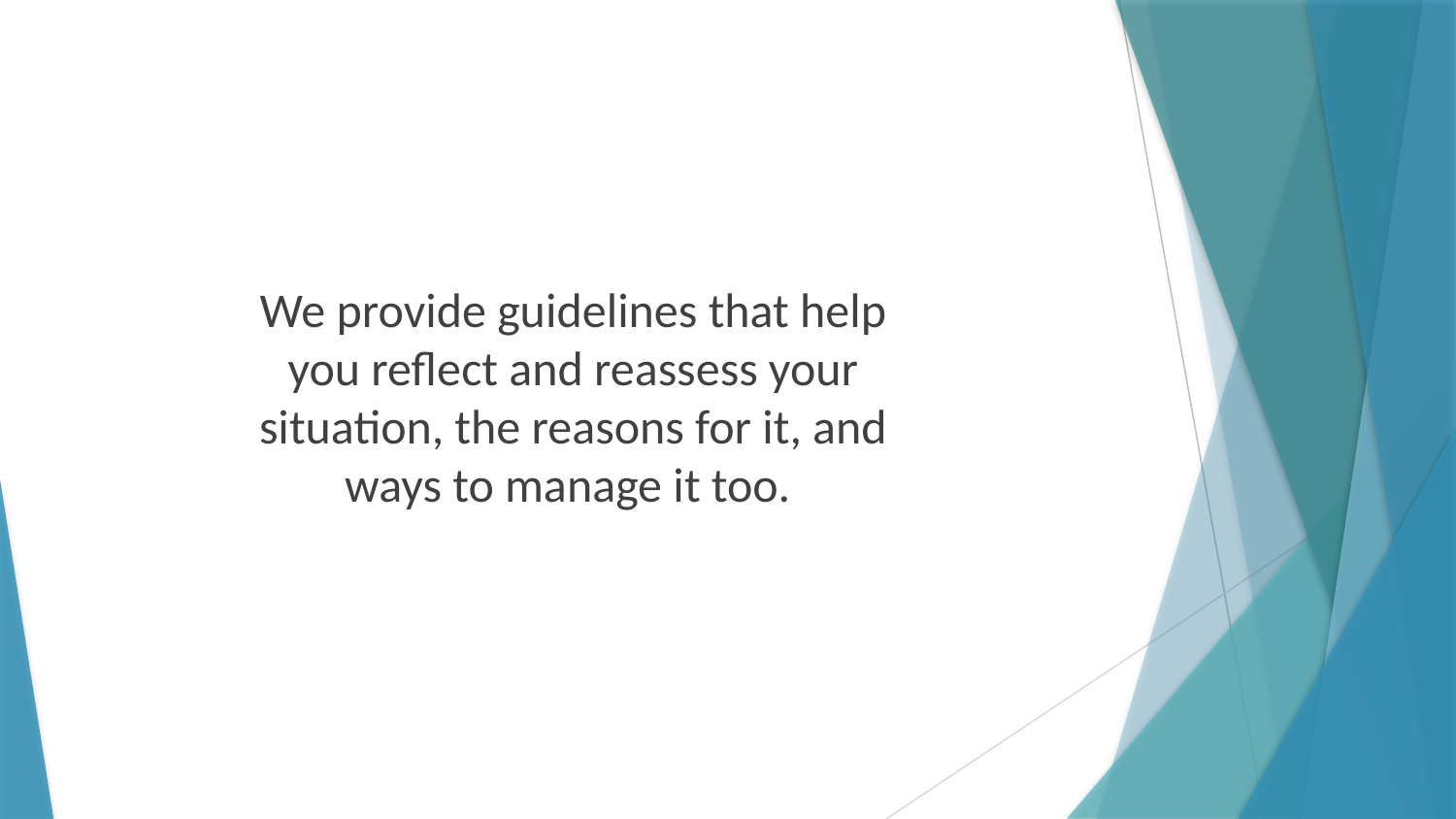

We provide guidelines that help you reflect and reassess your situation, the reasons for it, and ways to manage it too.